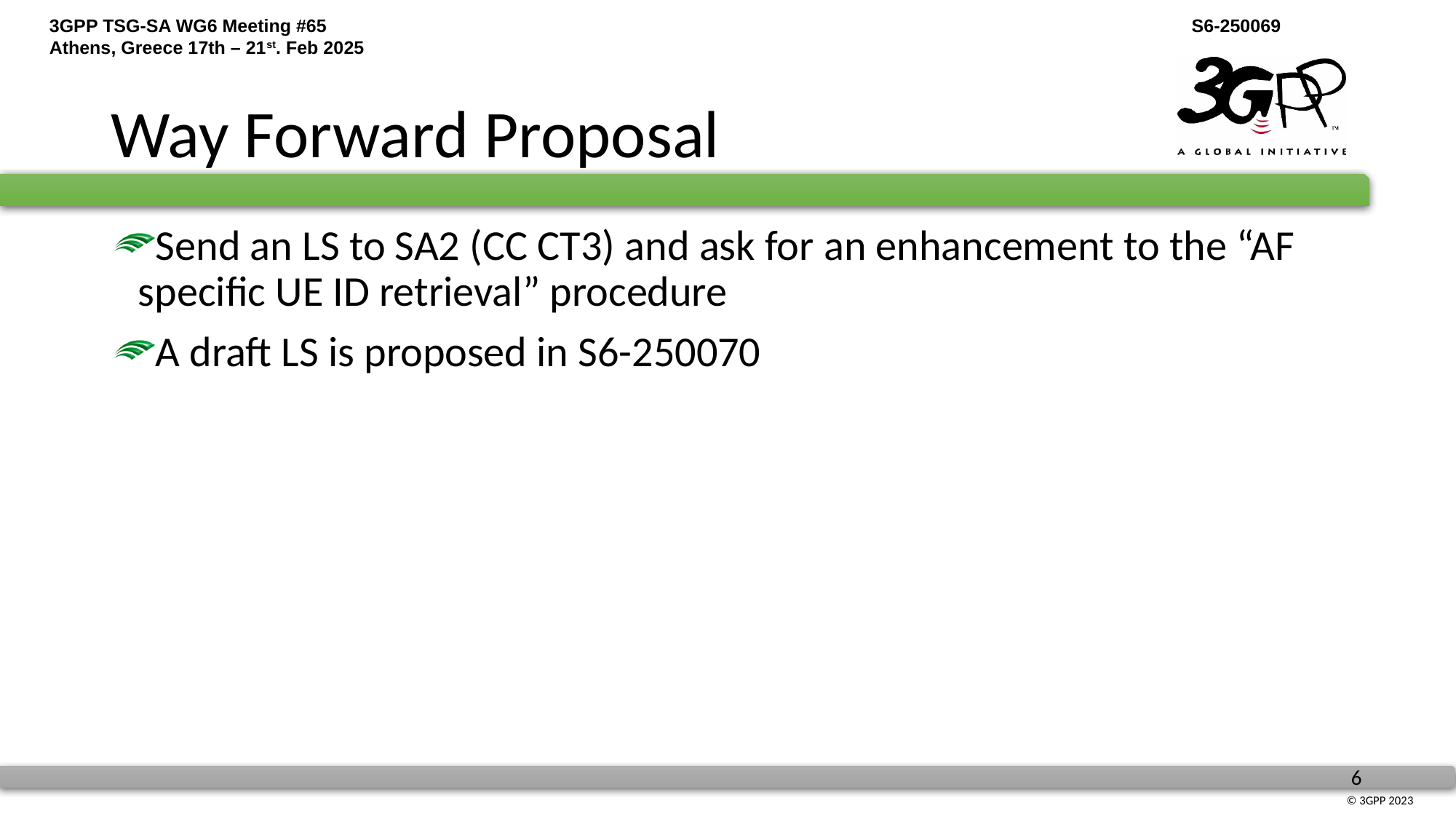

# Way Forward Proposal
Send an LS to SA2 (CC CT3) and ask for an enhancement to the “AF specific UE ID retrieval” procedure
A draft LS is proposed in S6-250070